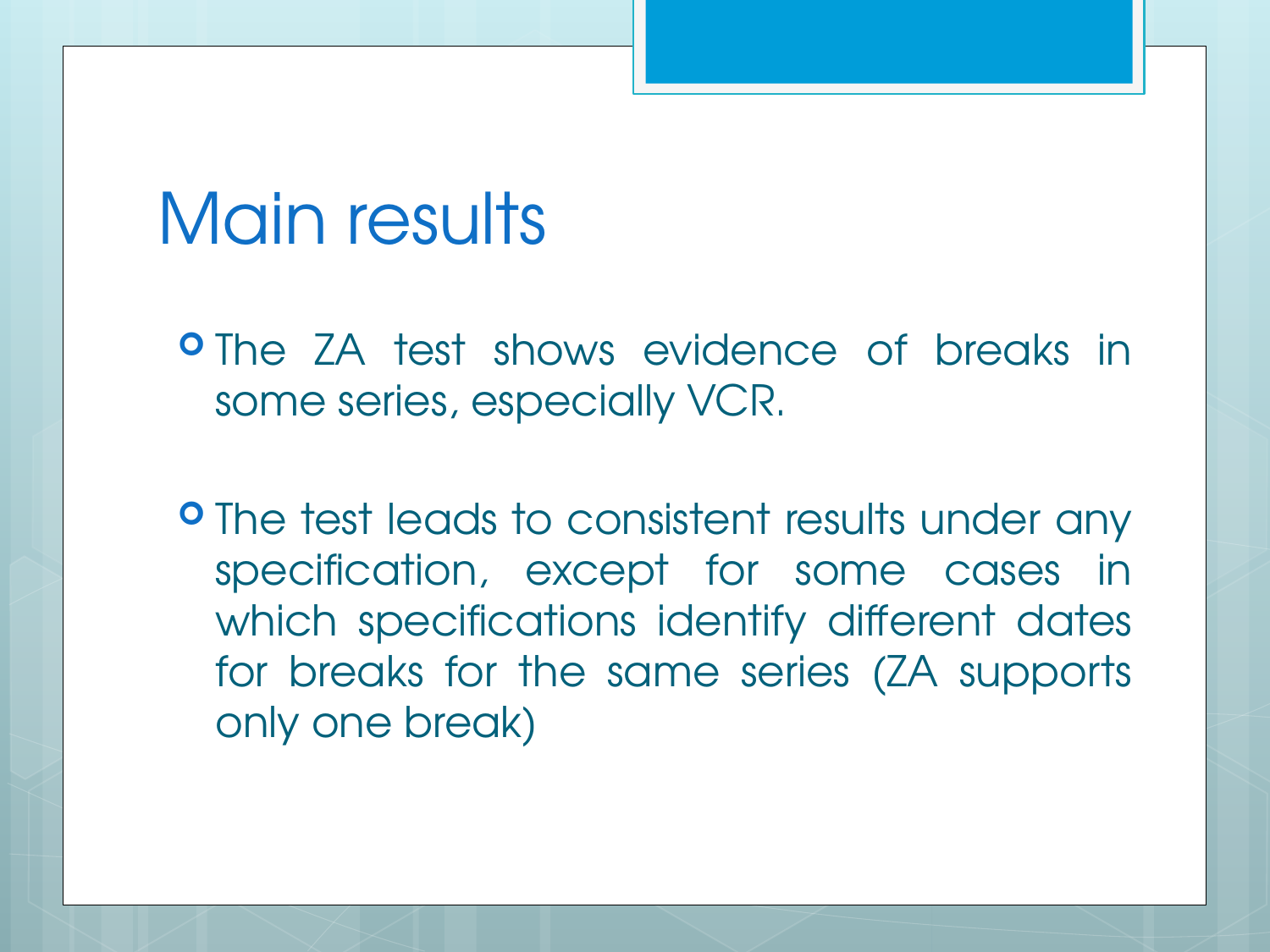

# Main results
The ZA test shows evidence of breaks in some series, especially VCR.

The test leads to consistent results under any specification, except for some cases in which specifications identify different dates for breaks for the same series (ZA supports only one break)